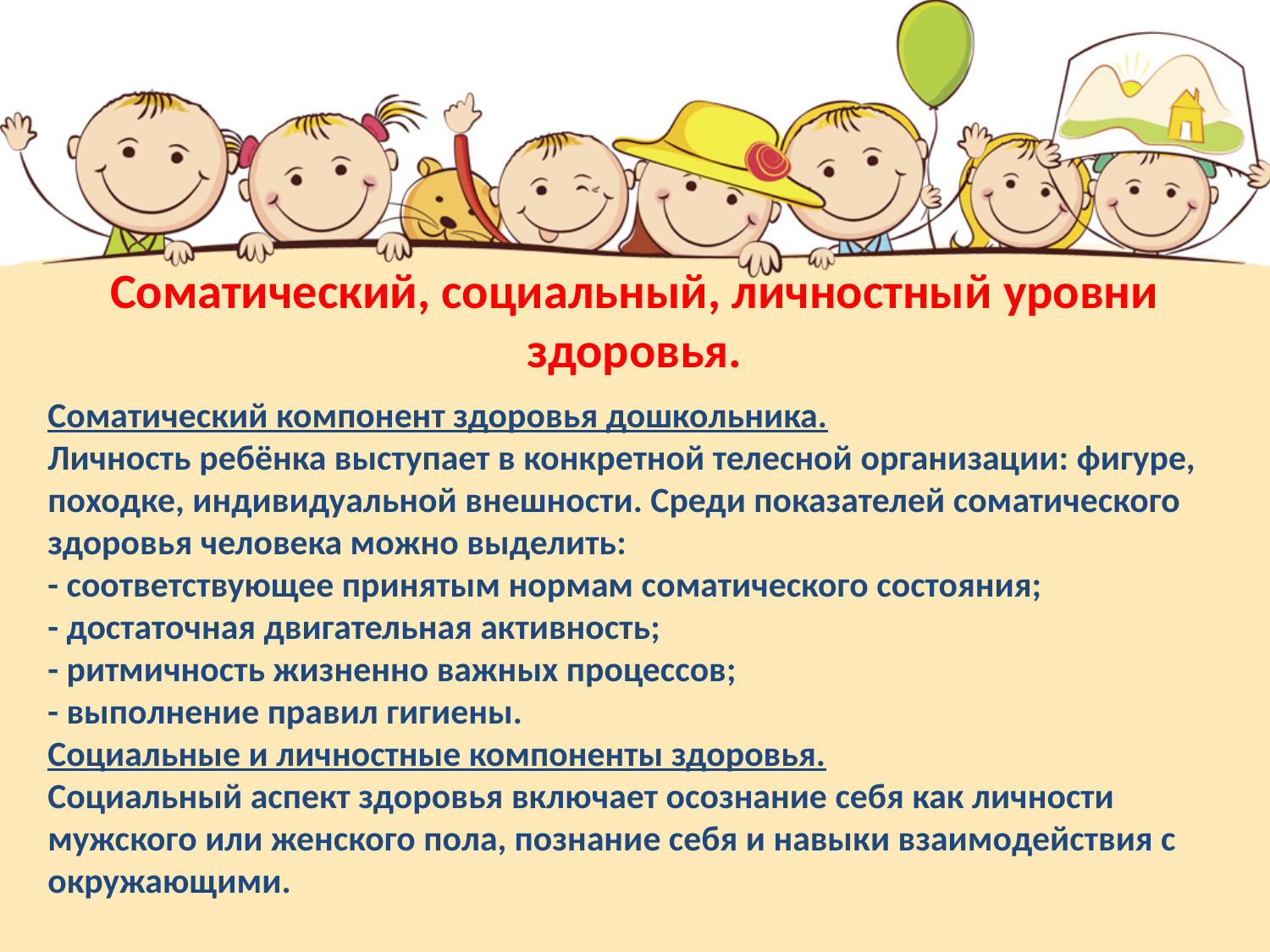

# Соматический, социальный, личностный уровни здоровья.
Соматический компонент здоровья дошкольника.
Личность ребёнка выступает в конкретной телесной организации: фигуре, походке, индивидуальной внешности. Среди показателей соматического здоровья человека можно выделить:
- соответствующее принятым нормам соматического состояния;
- достаточная двигательная активность;
- ритмичность жизненно важных процессов;
- выполнение правил гигиены.
Социальные и личностные компоненты здоровья.
Социальный аспект здоровья включает осознание себя как личности мужского или женского пола, познание себя и навыки взаимодействия с окружающими.